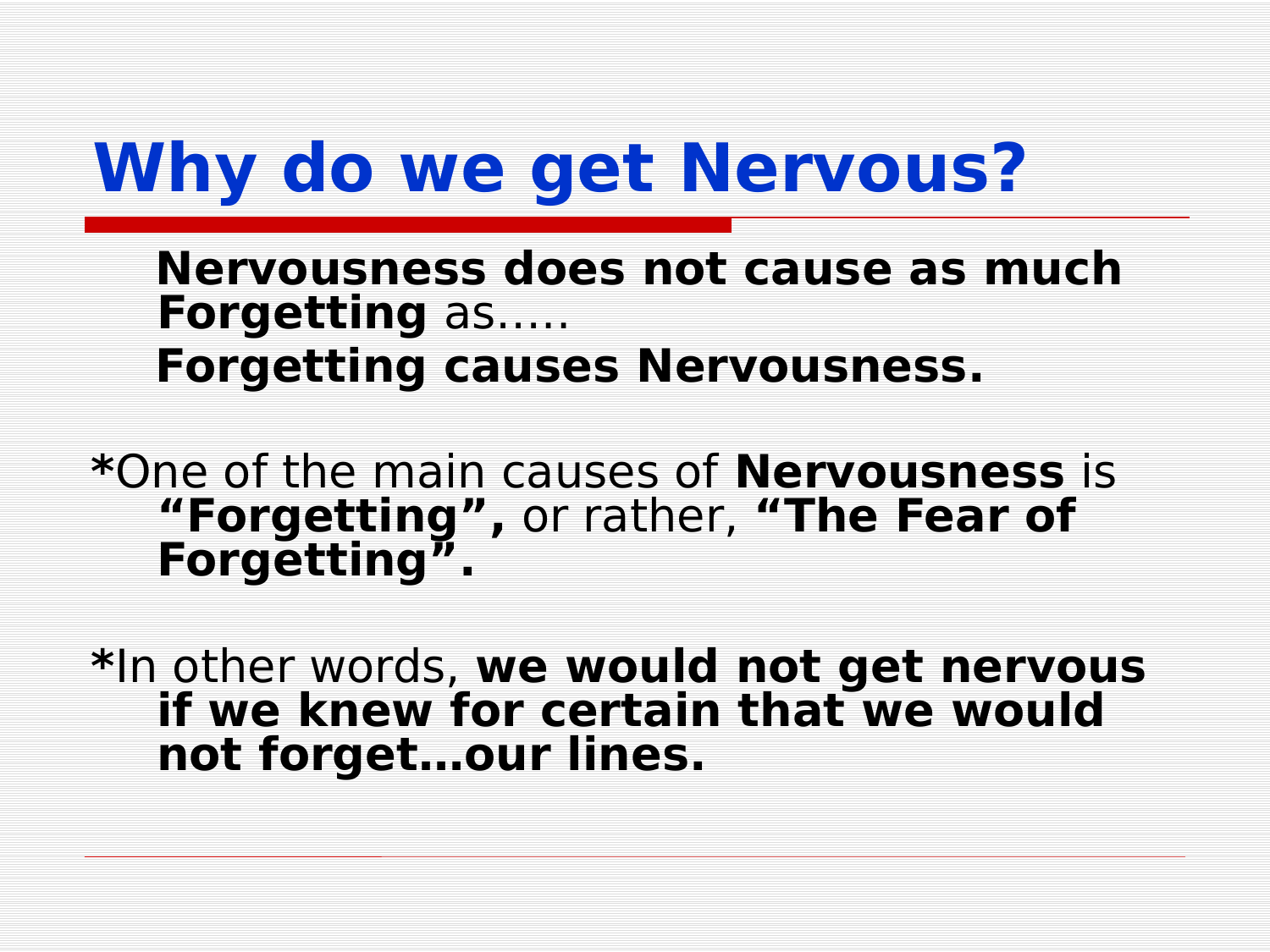

# Why do we get Nervous?
    Nervousness does not cause as much Forgetting as…..
    Forgetting causes Nervousness.

*One of the main causes of Nervousness is “Forgetting”, or rather, “The Fear of Forgetting”.

*In other words, we would not get nervous if we knew for certain that we would not forget…our lines.